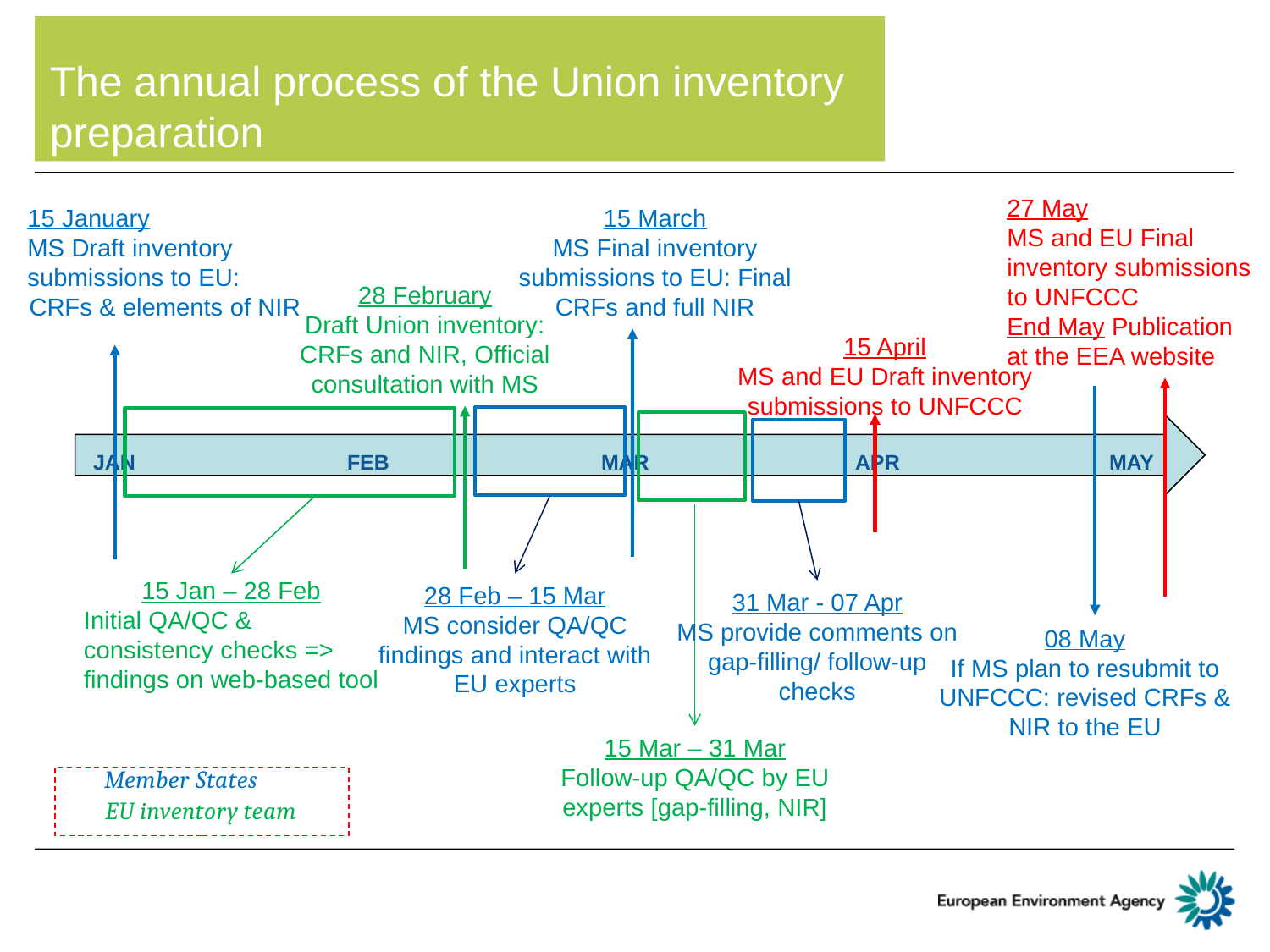

The annual process of the Union inventory preparation
27 May
MS and EU Final inventory submissions to UNFCCC
End May Publication at the EEA website
15 January
MS Draft inventory submissions to EU:
CRFs & elements of NIR
15 March
MS Final inventory submissions to EU: Final CRFs and full NIR
28 February
Draft Union inventory: CRFs and NIR, Official consultation with MS
15 April
MS and EU Draft inventory submissions to UNFCCC

JAN       		FEB       		MAR       		APR       		MAY

15 Jan – 28 Feb
Initial QA/QC & consistency checks => findings on web-based tool
28 Feb – 15 Mar
MS consider QA/QC findings and interact with EU experts
31 Mar - 07 Apr
MS provide comments on gap-filling/ follow-up checks
08 May
If MS plan to resubmit to UNFCCC: revised CRFs & NIR to the EU
15 Mar – 31 Mar
Follow-up QA/QC by EU experts [gap-filling, NIR]
Member States
EU inventory team